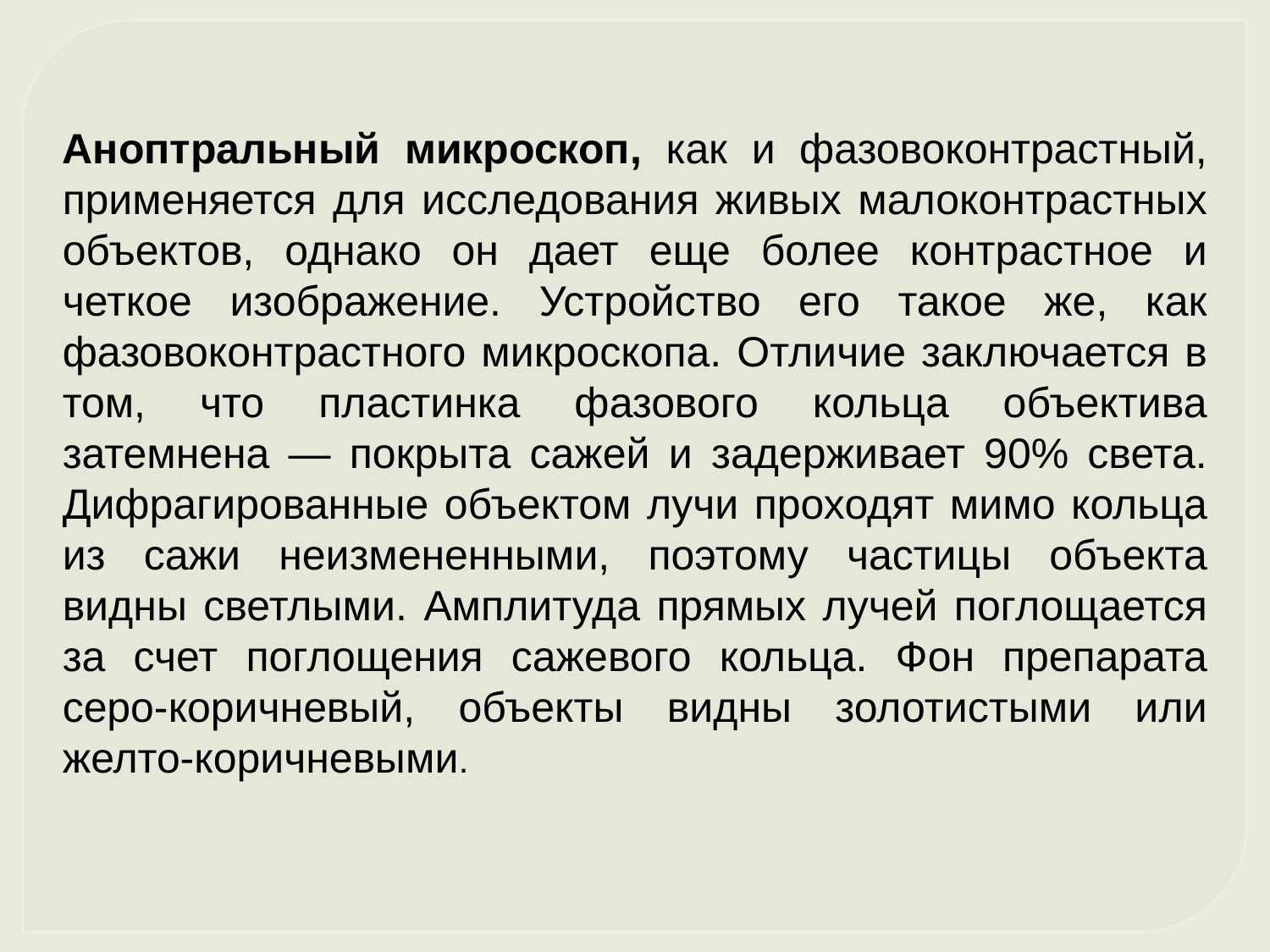

Аноптральный микроскоп, как и фазовоконтрастный, применяется для исследования живых малоконтрастных объектов, однако он дает еще более контрастное и четкое изображение. Устройство его такое же, как фазовоконтрастного микроскопа. Отличие заключается в том, что пластинка фазового кольца объектива затемнена — покрыта сажей и задерживает 90% света. Дифрагированные объектом лучи проходят мимо кольца из сажи неизмененными, поэтому частицы объекта видны светлыми. Амплитуда прямых лучей поглощается за счет поглощения сажевого кольца. Фон препарата серо-коричневый, объекты видны золотистыми или желто-коричневыми.